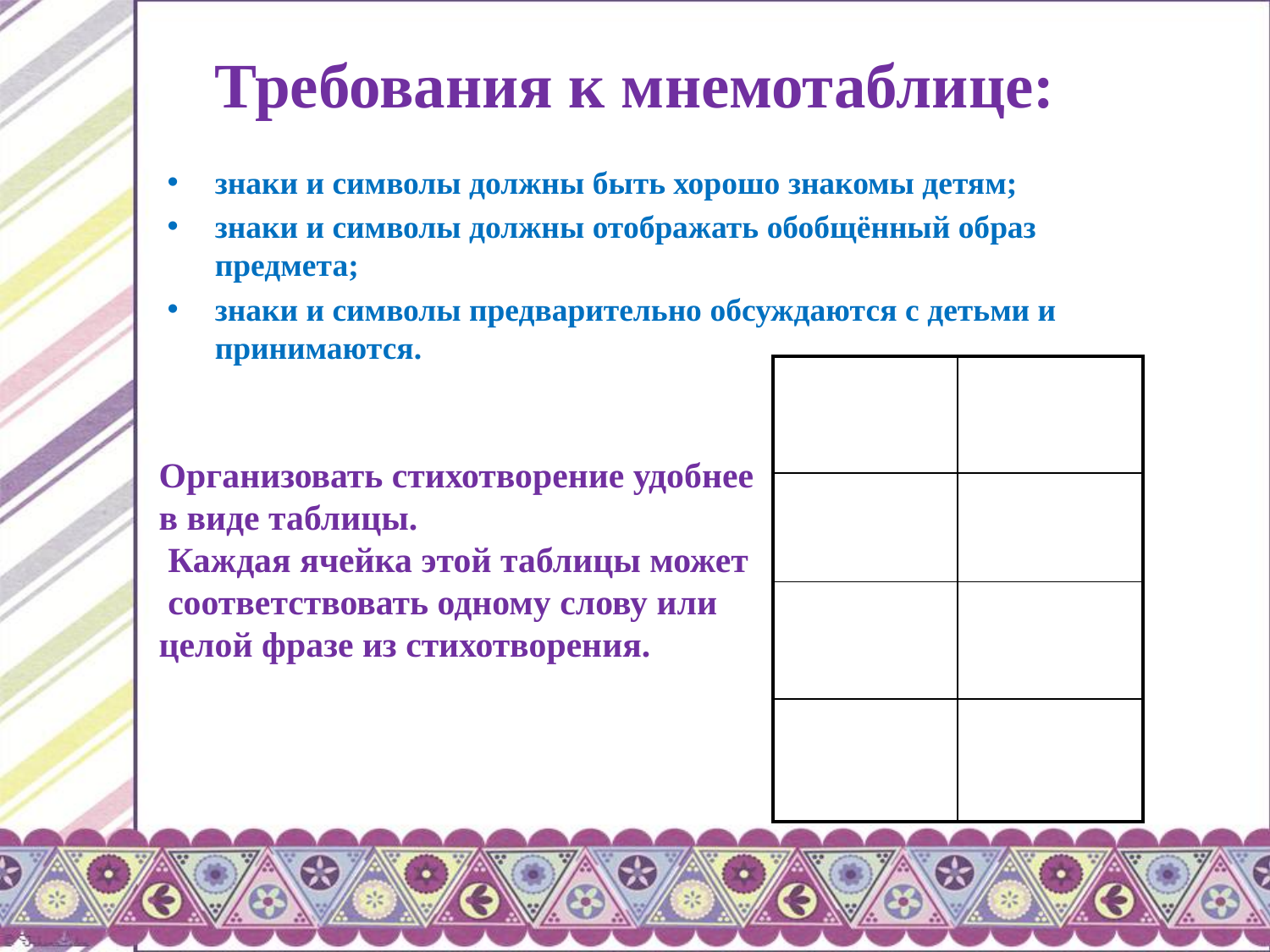

# Требования к мнемотаблице:
знаки и символы должны быть хорошо знакомы детям;
знаки и символы должны отображать обобщённый образ предмета;
знаки и символы предварительно обсуждаются с детьми и принимаются.

|  |  |
| --- | --- |
|  |  |
|  |  |
|  |  |
Организовать стихотворение удобнее
в виде таблицы.
 Каждая ячейка этой таблицы может
 соответствовать одному слову или целой фразе из стихотворения.